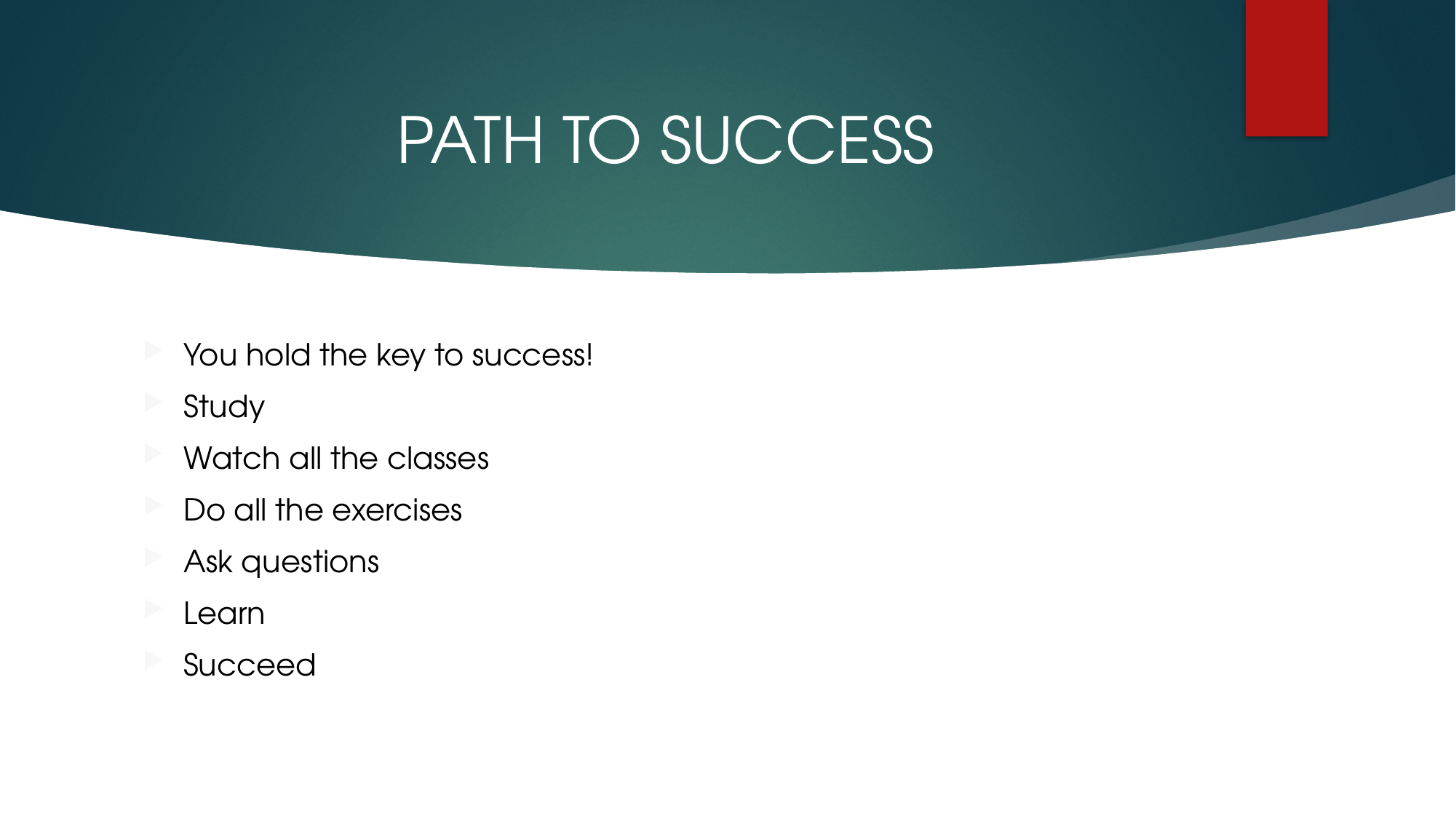

# PATH TO SUCCESS

You hold the key to success!
Study
Watch all the classes
Do all the exercises
Ask questions
Learn
Succeed